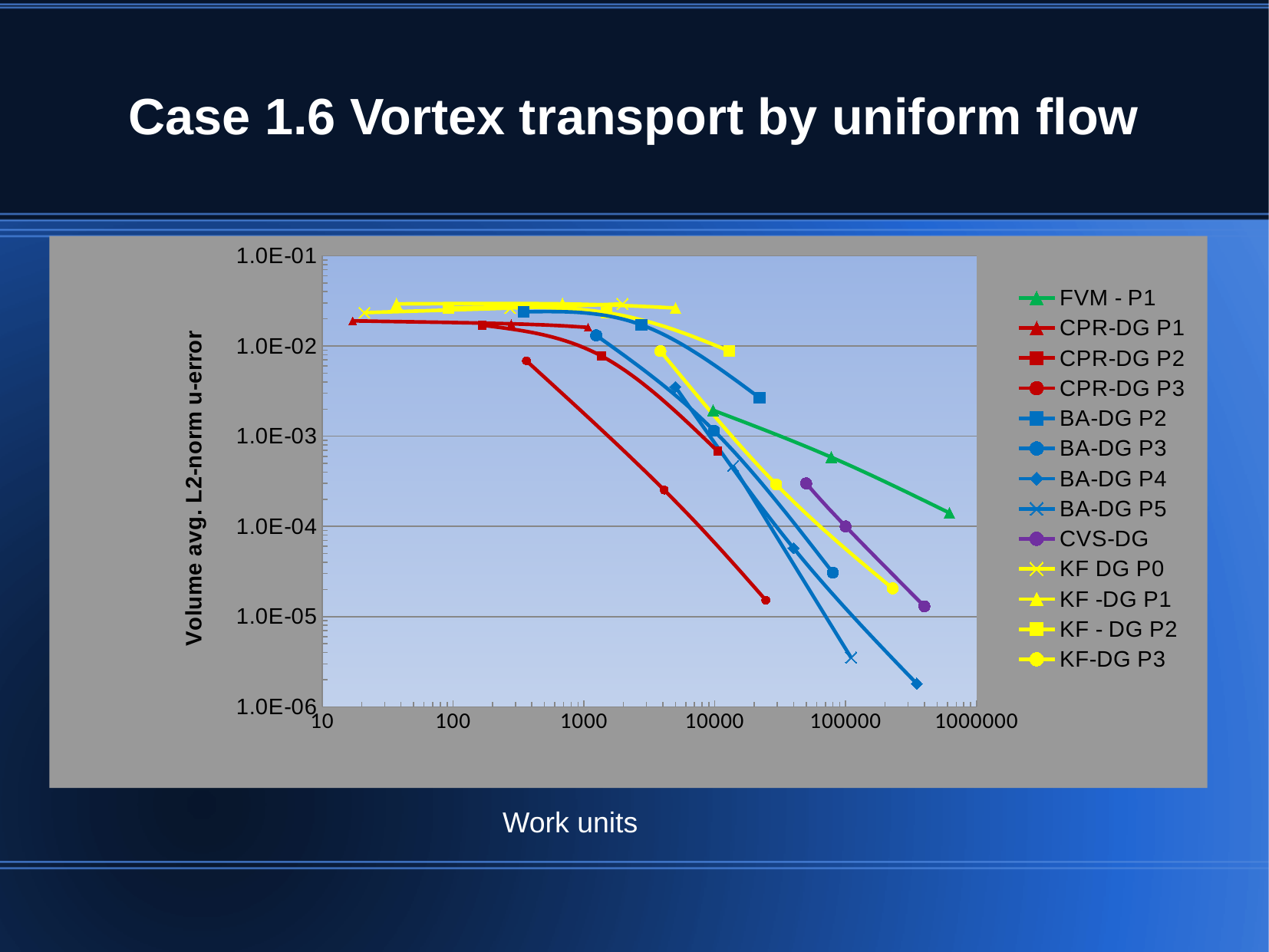

# Case 1.6 Vortex transport by uniform flow

### Chart

| Category |  |  |  |  |  |  |  |  |  |  |  |  |  |
|---|---|---|---|---|---|---|---|---|---|---|---|---|---|
Work units